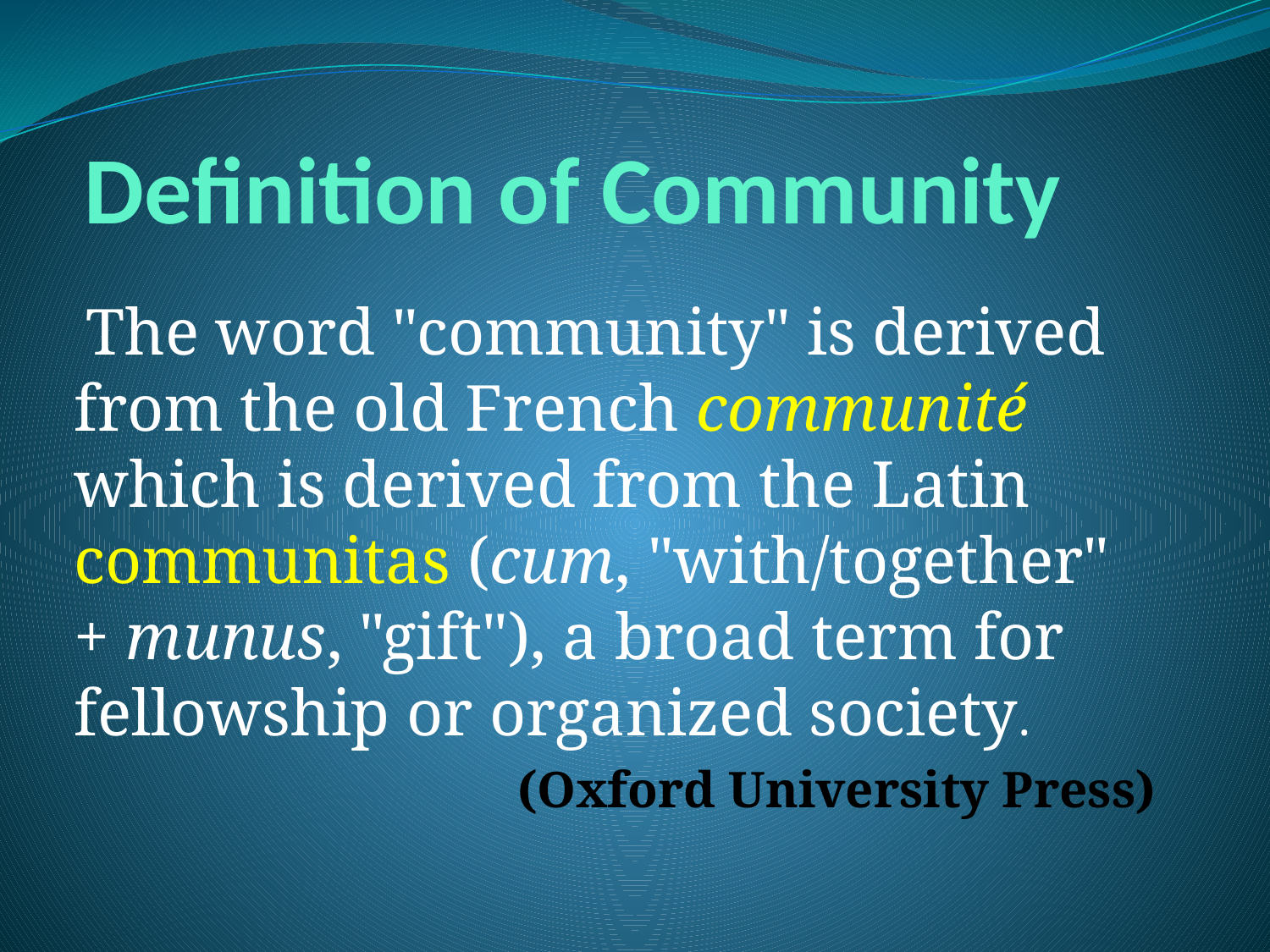

# Definition of Community
 The word "community" is derived from the old French communité which is derived from the Latin communitas (cum, "with/together" + munus, "gift"), a broad term for fellowship or organized society.
(Oxford University Press)